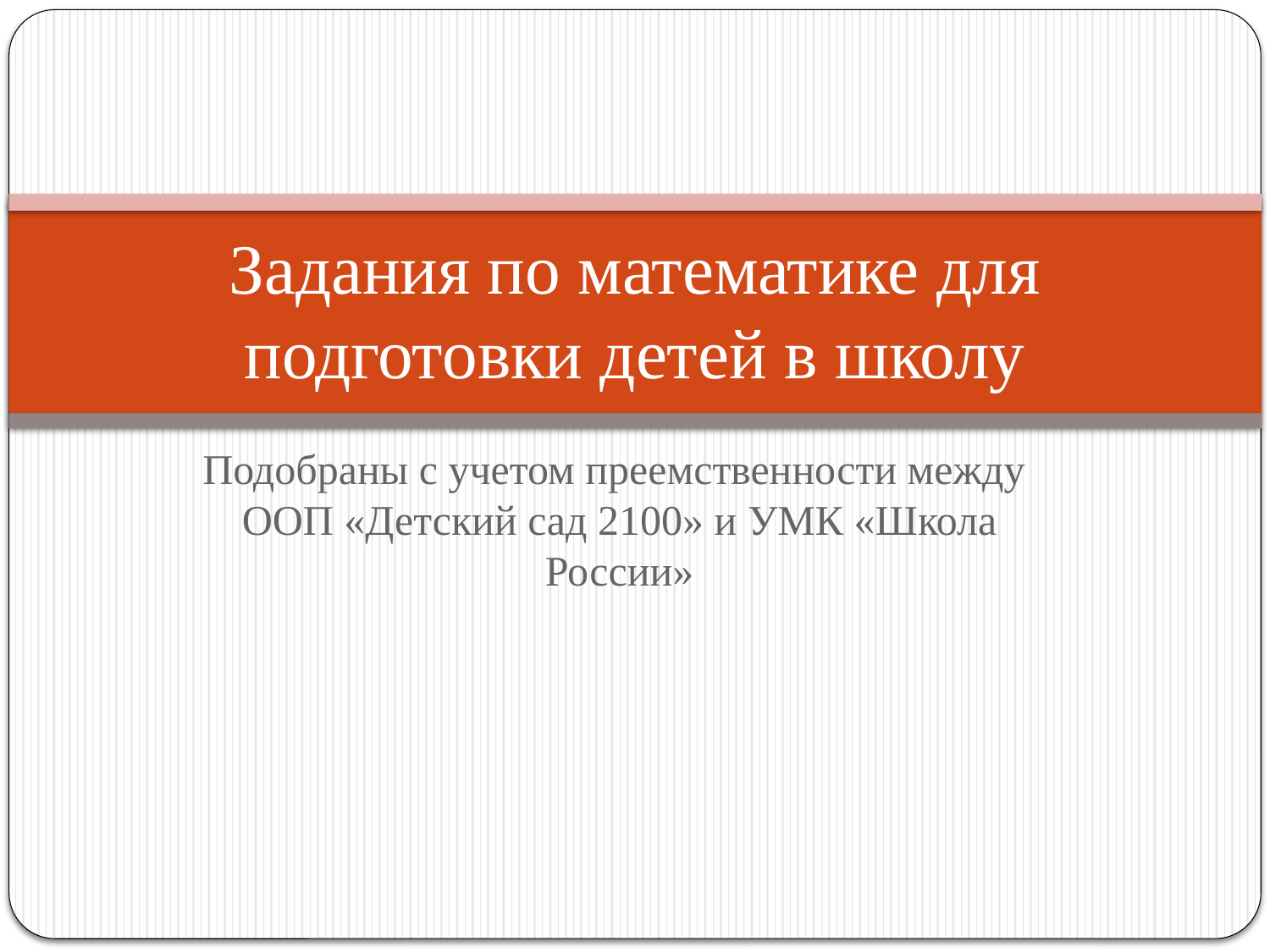

# Задания по математике для подготовки детей в школу
Подобраны с учетом преемственности между  ООП «Детский сад 2100» и УМК «Школа России»